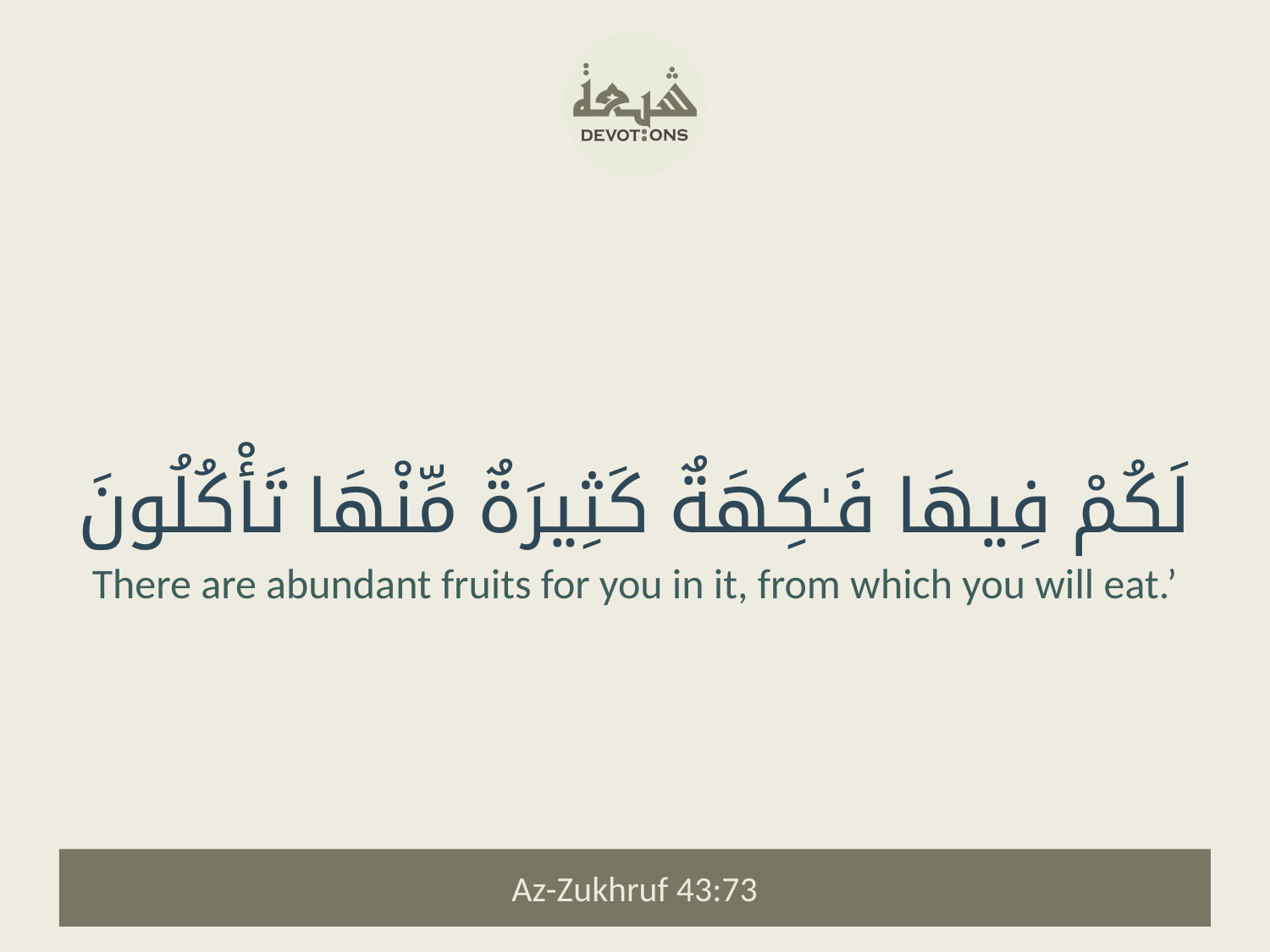

لَكُمْ فِيهَا فَـٰكِهَةٌ كَثِيرَةٌ مِّنْهَا تَأْكُلُونَ
There are abundant fruits for you in it, from which you will eat.’
Az-Zukhruf 43:73